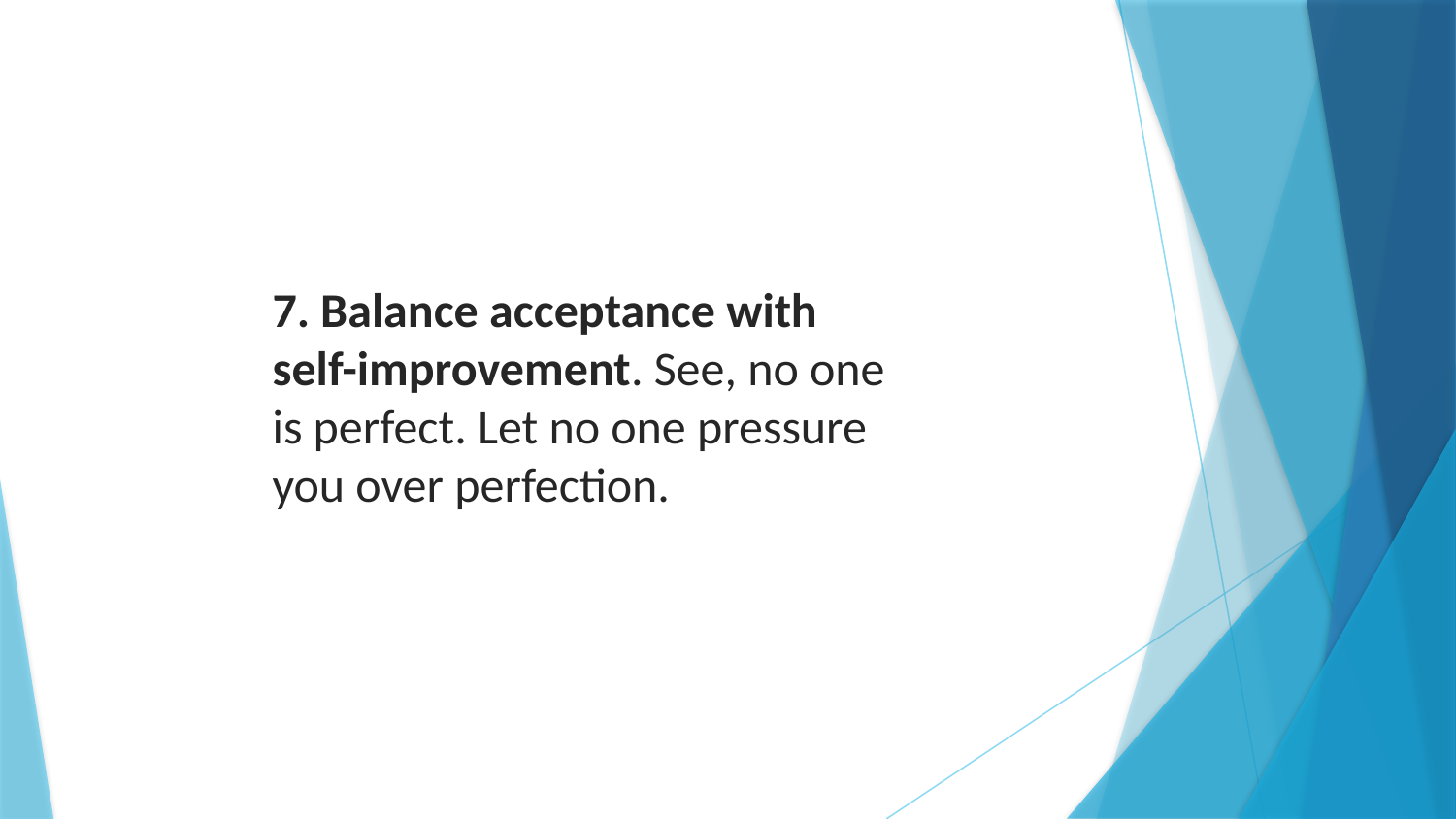

7. Balance acceptance with self-improvement. See, no one is perfect. Let no one pressure you over perfection.